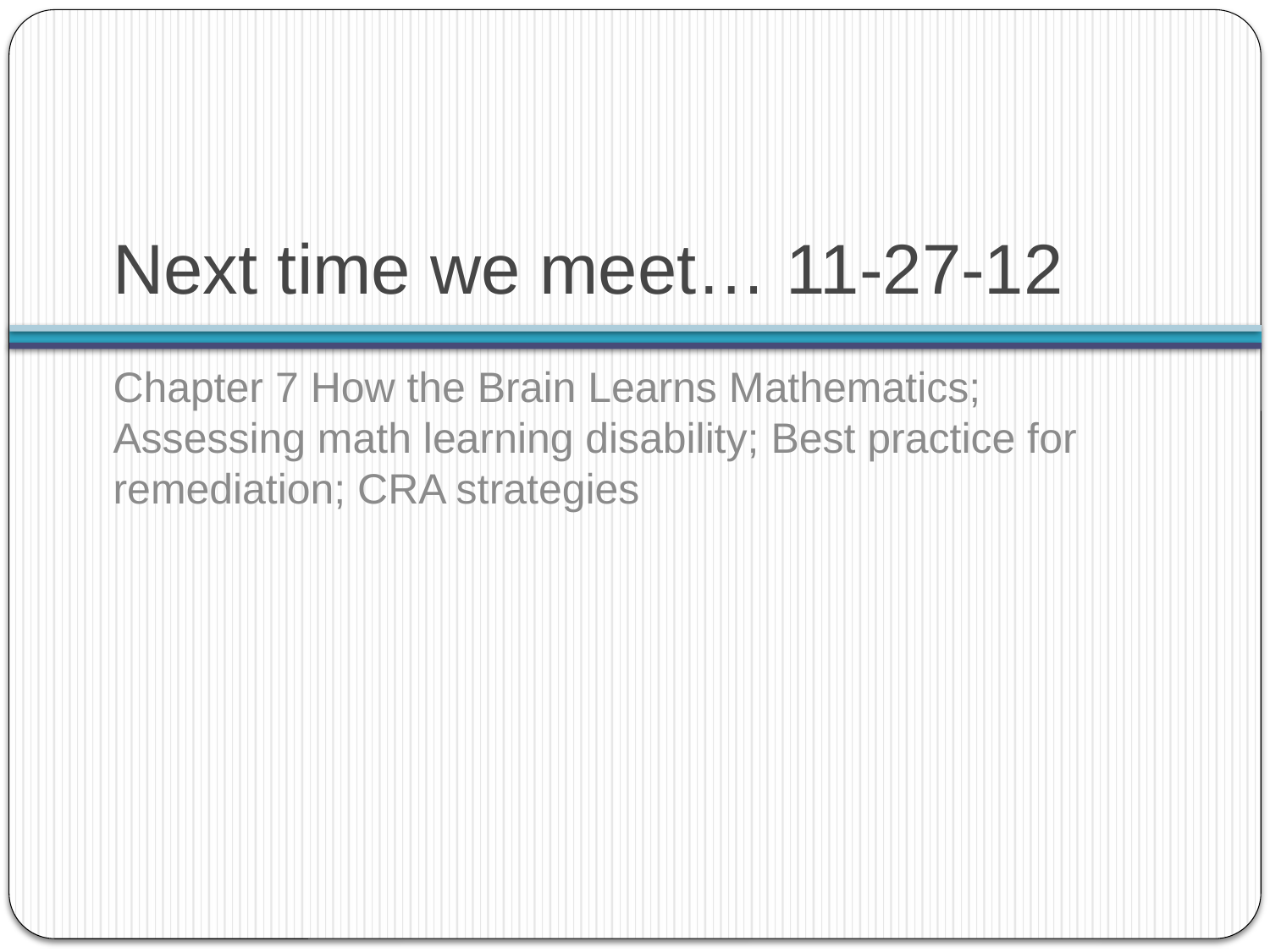

# Next time we meet… 11-27-12
Chapter 7 How the Brain Learns Mathematics; Assessing math learning disability; Best practice for remediation; CRA strategies